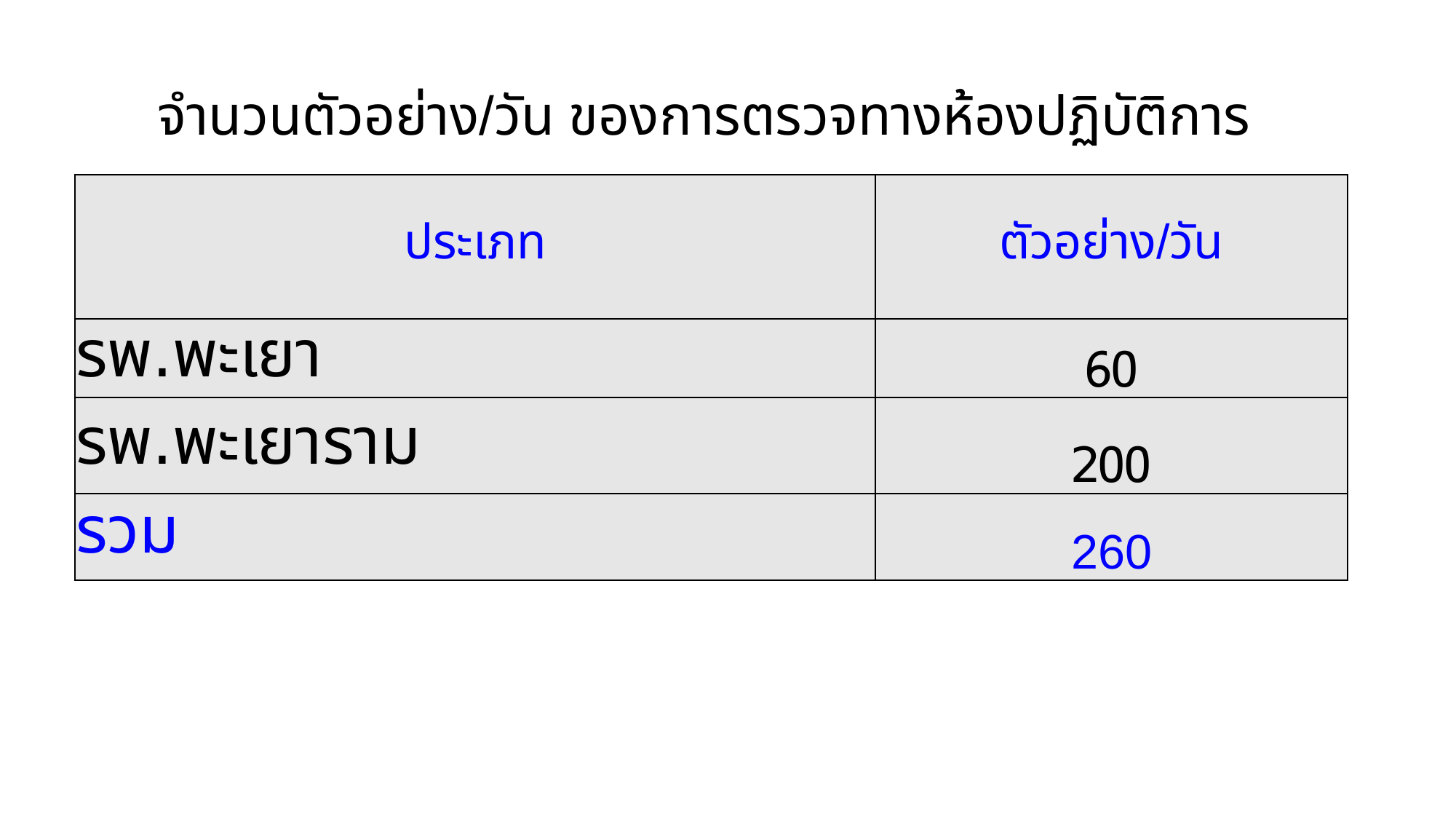

# จำนวนตัวอย่าง/วัน ของการตรวจทางห้องปฏิบัติการ
| ประเภท | ตัวอย่าง/วัน |
| --- | --- |
| รพ.พะเยา | 60 |
| รพ.พะเยาราม | 200 |
| รวม | 260 |